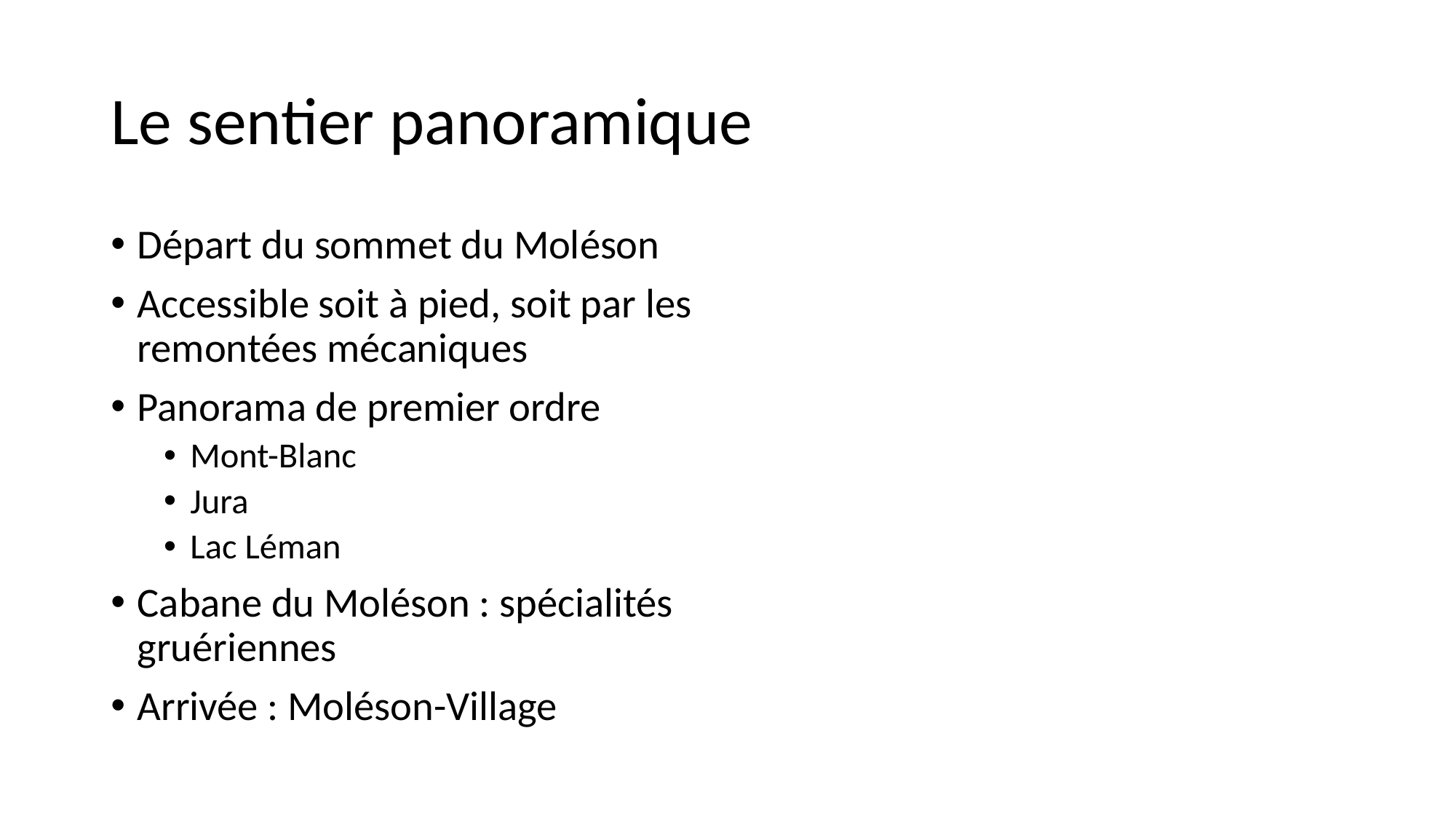

# Le sentier panoramique
Départ du sommet du Moléson
Accessible soit à pied, soit par les remontées mécaniques
Panorama de premier ordre
Mont-Blanc
Jura
Lac Léman
Cabane du Moléson : spécialités gruériennes
Arrivée : Moléson-Village